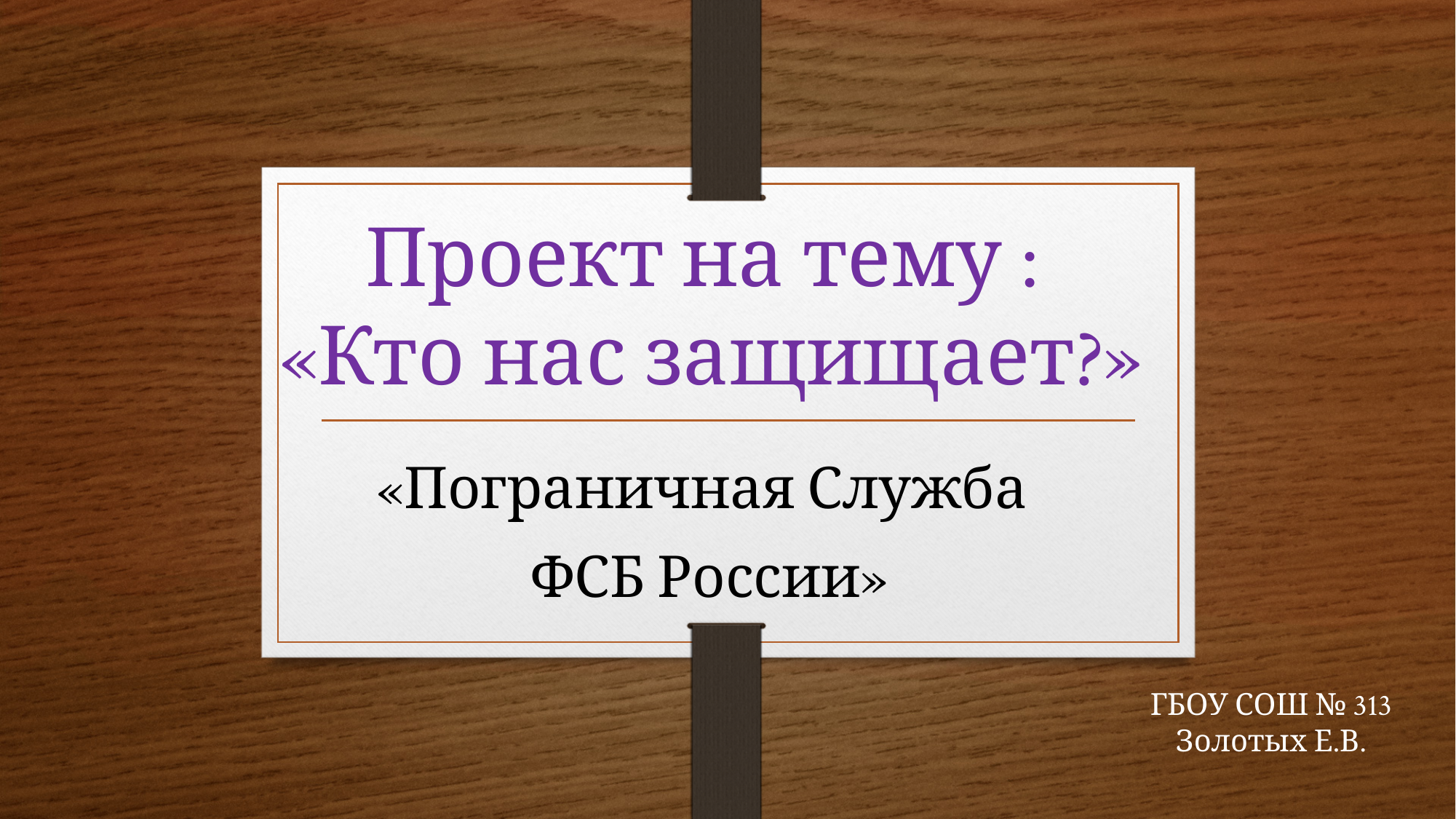

# Проект на тему : «Кто нас защищает?»
«Пограничная Служба
 ФСБ России»
ГБОУ СОШ № 313
Золотых Е.В.